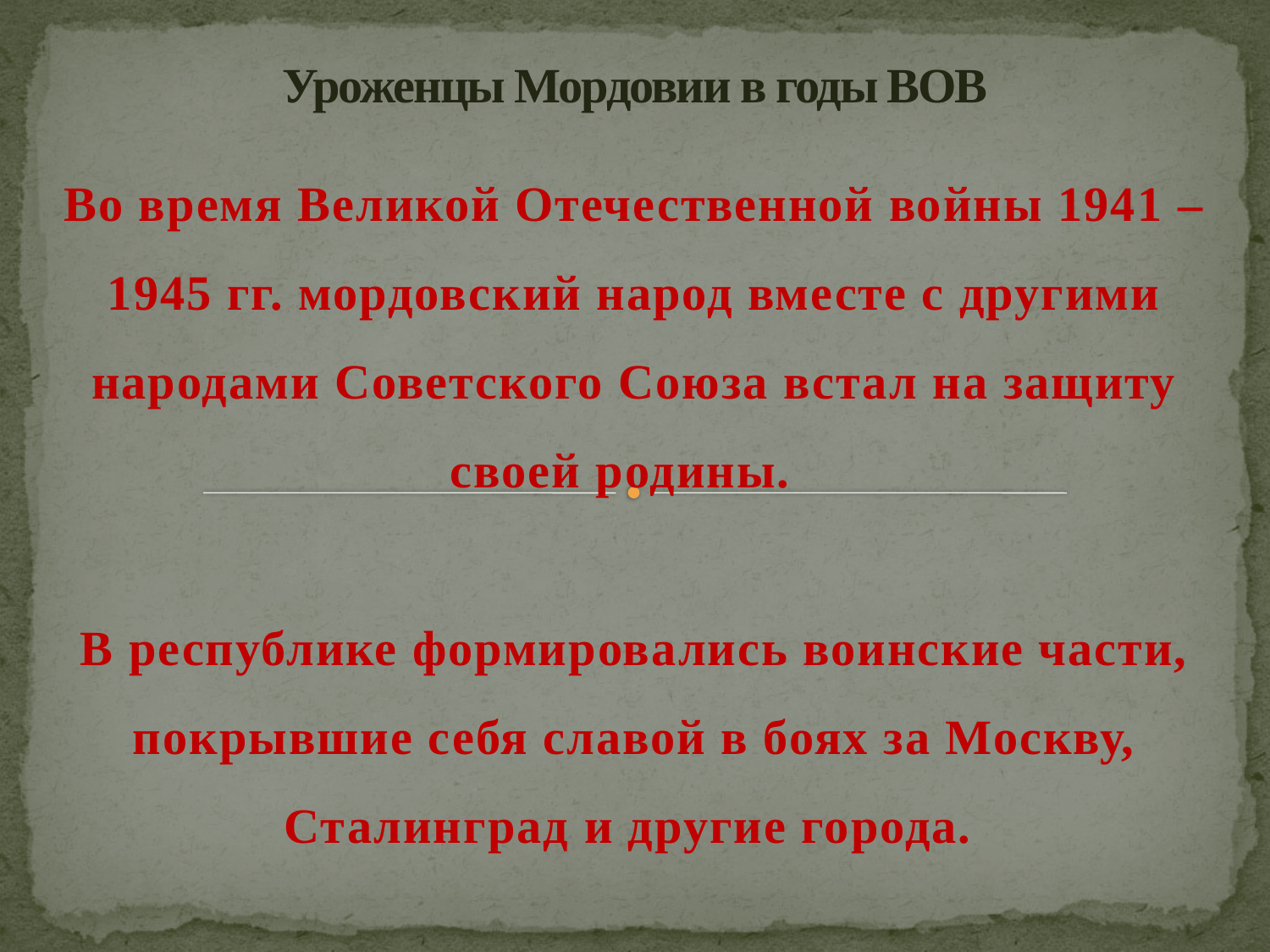

# Уроженцы Мордовии в годы ВОВ
Во время Великой Отечественной войны 1941 – 1945 гг. мордовский народ вместе с другими народами Советского Союза встал на защиту своей родины. 
В республике формировались воинские части, покрывшие себя славой в боях за Москву, Сталинград и другие города.